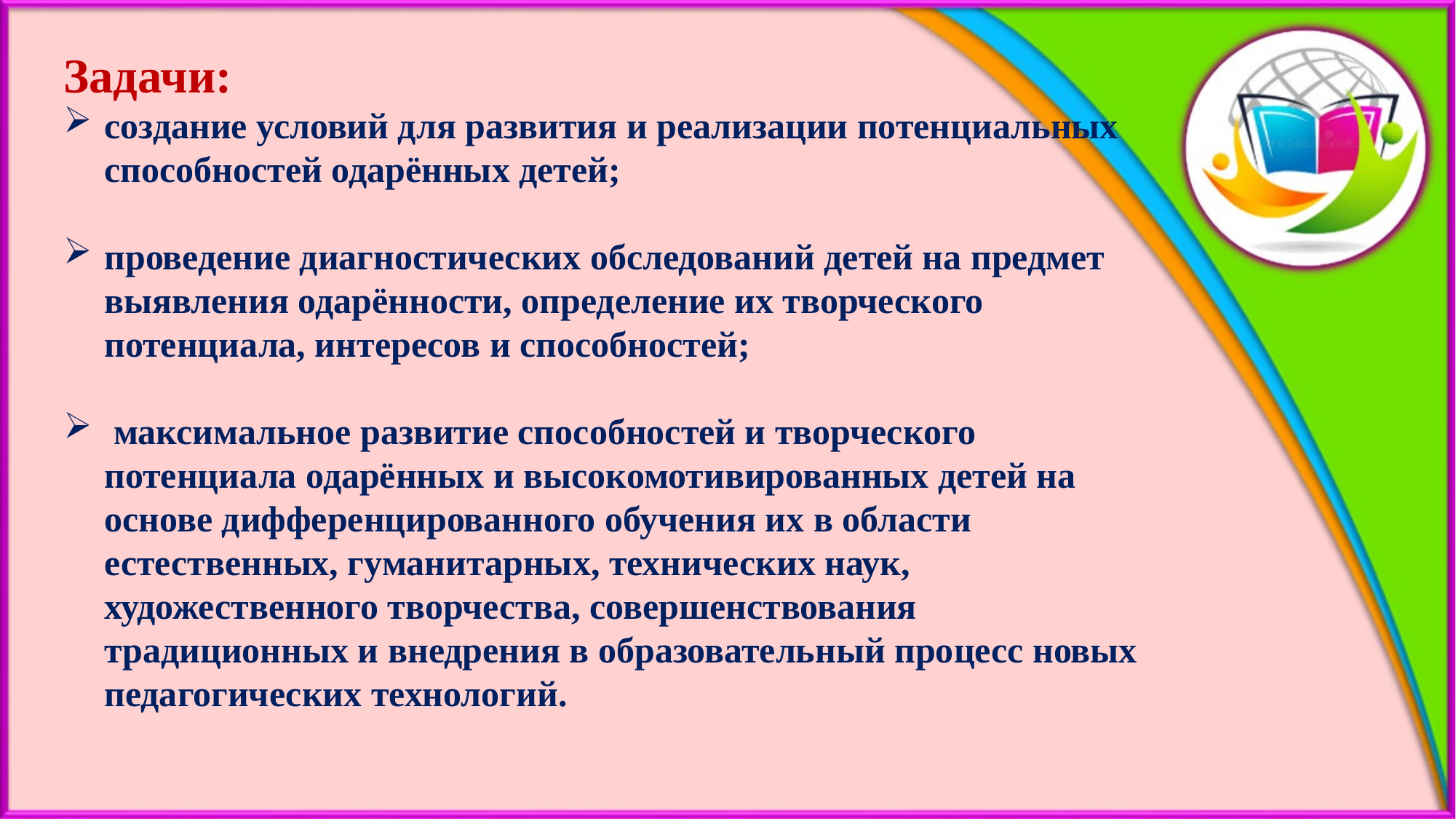

Задачи:
создание условий для развития и реализации потенциальных способностей одарённых детей;

проведение диагностических обследований детей на предмет выявления одарённости, определение их творческого потенциала, интересов и способностей;

 максимальное развитие способностей и творческого потенциала одарённых и высокомотивированных детей на основе дифференцированного обучения их в области естественных, гуманитарных, технических наук, художественного творчества, совершенствования традиционных и внедрения в образовательный процесс новых педагогических технологий.
#